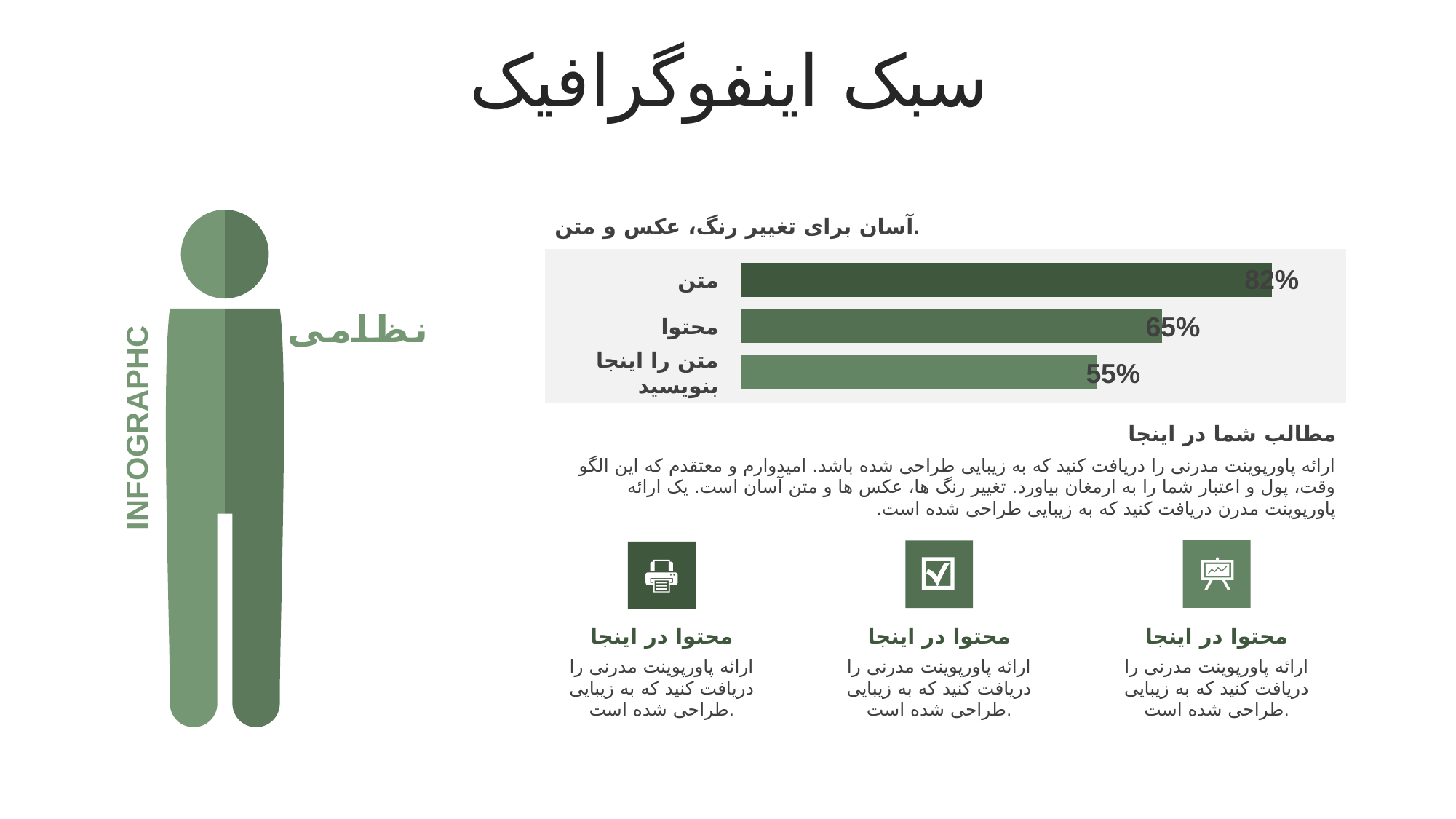

سبک اینفوگرافیک
آسان برای تغییر رنگ، عکس و متن.

نظامی
INFOGRAPHC

### Chart

| Category |  |
|---|---|
82%
متن
65%
محتوا
متن را اینجا بنویسید
55%
مطالب شما در اینجا
ارائه پاورپوینت مدرنی را دریافت کنید که به زیبایی طراحی شده باشد. امیدوارم و معتقدم که این الگو وقت، پول و اعتبار شما را به ارمغان بیاورد. تغییر رنگ ها، عکس ها و متن آسان است. یک ارائه پاورپوینت مدرن دریافت کنید که به زیبایی طراحی شده است.

محتوا در اینجا
ارائه پاورپوینت مدرنی را دریافت کنید که به زیبایی طراحی شده است.
محتوا در اینجا
ارائه پاورپوینت مدرنی را دریافت کنید که به زیبایی طراحی شده است.
محتوا در اینجا
ارائه پاورپوینت مدرنی را دریافت کنید که به زیبایی طراحی شده است.